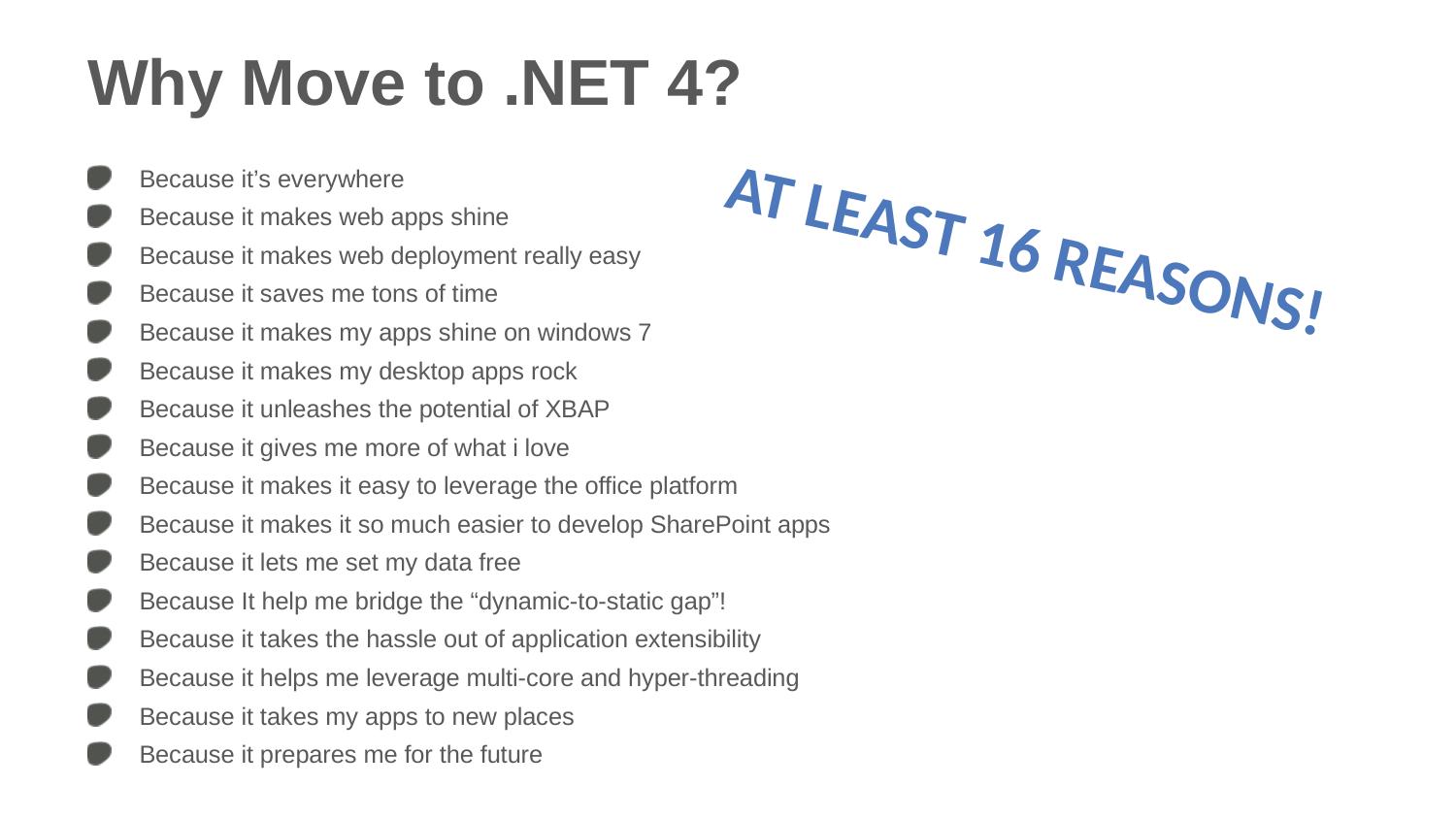

# Why Move to .NET 4?
Because it’s everywhere
Because it makes web apps shine
Because it makes web deployment really easy
Because it saves me tons of time
Because it makes my apps shine on windows 7
Because it makes my desktop apps rock
Because it unleashes the potential of XBAP
Because it gives me more of what i love
Because it makes it easy to leverage the office platform
Because it makes it so much easier to develop SharePoint apps
Because it lets me set my data free
Because It help me bridge the “dynamic-to-static gap”!
Because it takes the hassle out of application extensibility
Because it helps me leverage multi-core and hyper-threading
Because it takes my apps to new places
Because it prepares me for the future
At Least 16 Reasons!